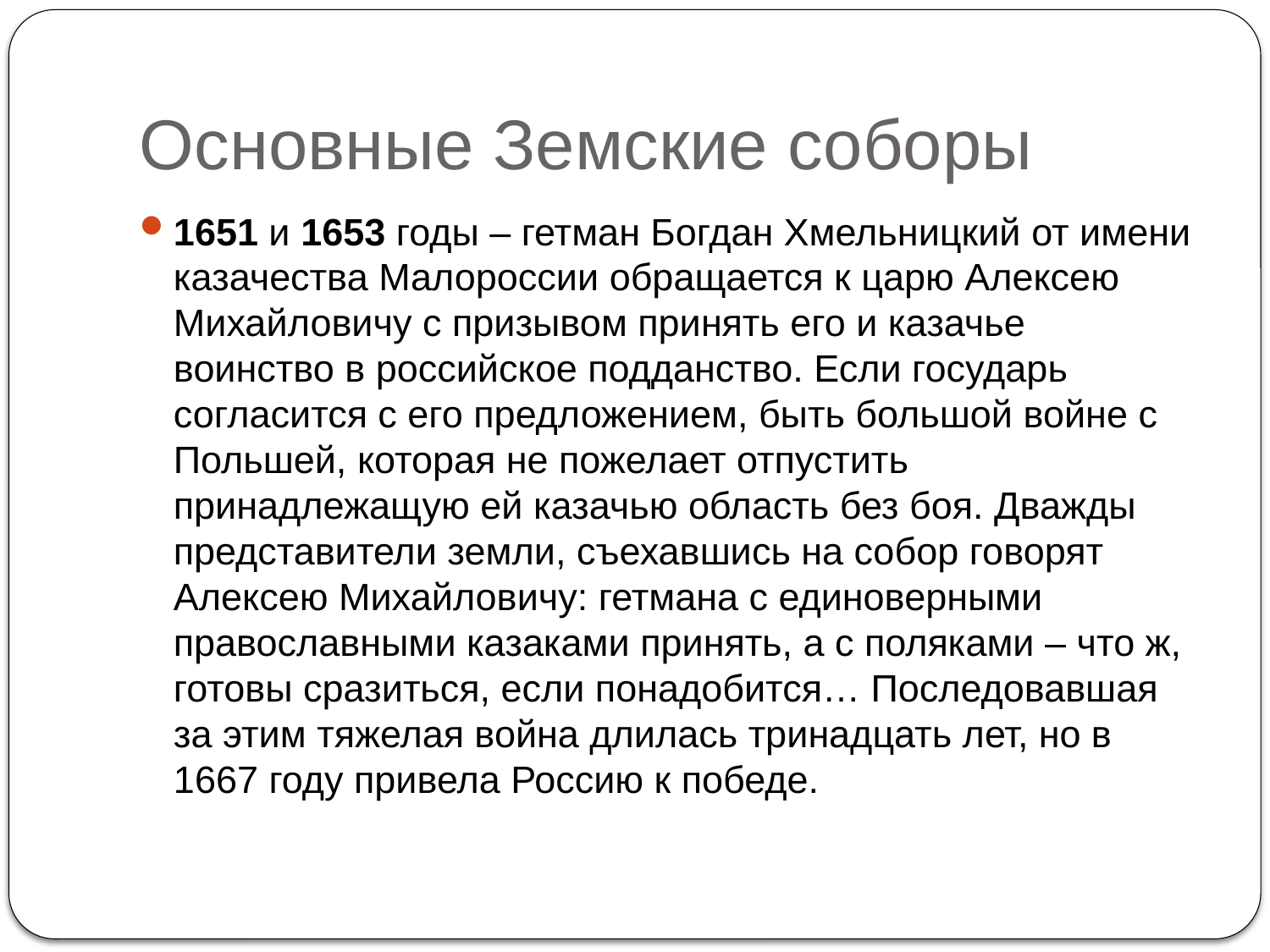

# Основные Земские соборы
1651 и 1653 годы – гетман Богдан Хмельницкий от имени казачества Малороссии обращается к царю Алексею Михайловичу с призывом принять его и казачье воинство в российское подданство. Если государь согласится с его предложением, быть большой войне с Польшей, которая не пожелает отпустить принадлежащую ей казачью область без боя. Дважды представители земли, съехавшись на собор говорят Алексею Михайловичу: гетмана с единоверными православными казаками принять, а с поляками – что ж, готовы сразиться, если понадобится… Последовавшая за этим тяжелая война длилась тринадцать лет, но в 1667 году привела Россию к победе.